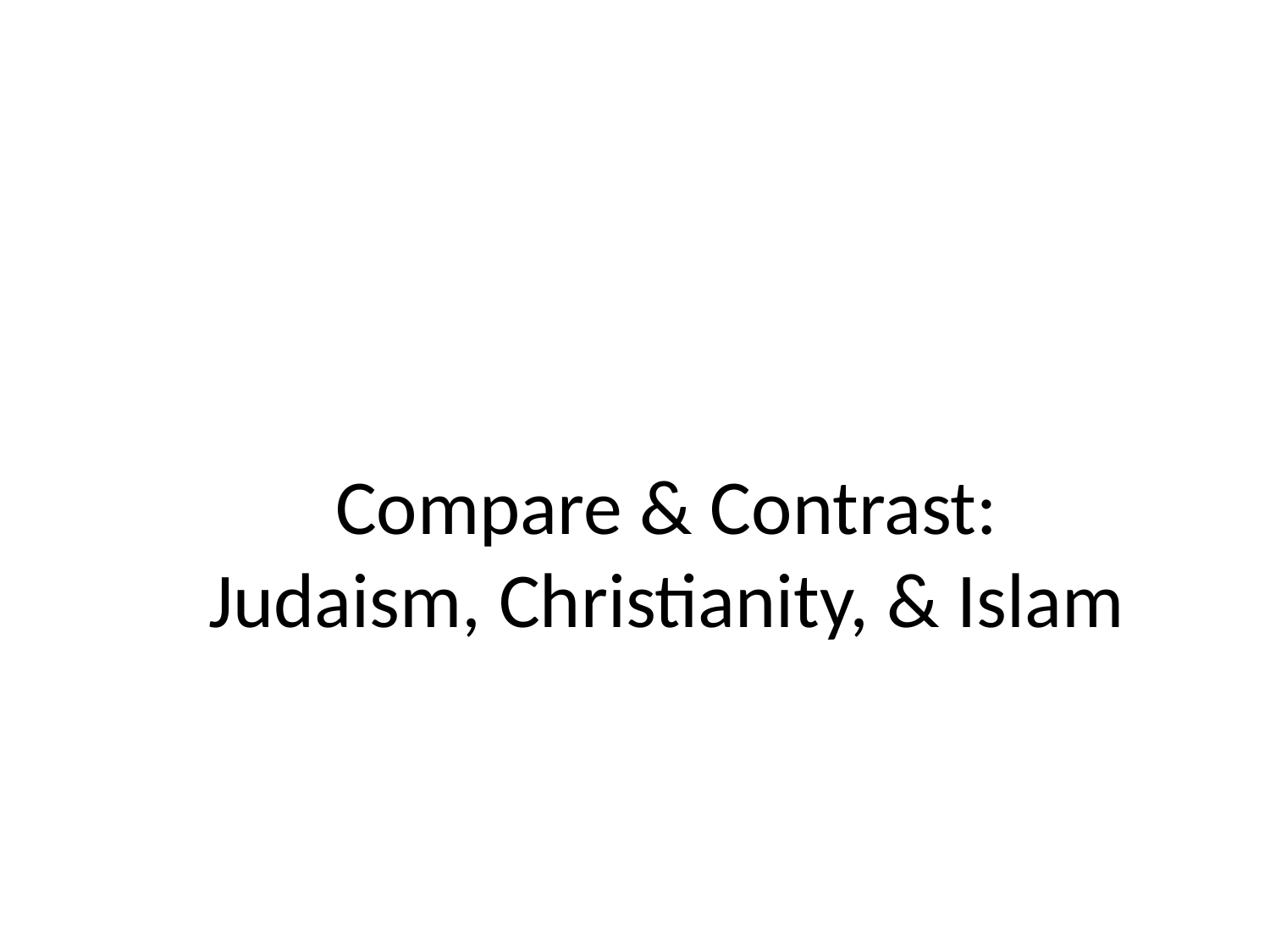

# Compare & Contrast: Judaism, Christianity, & Islam